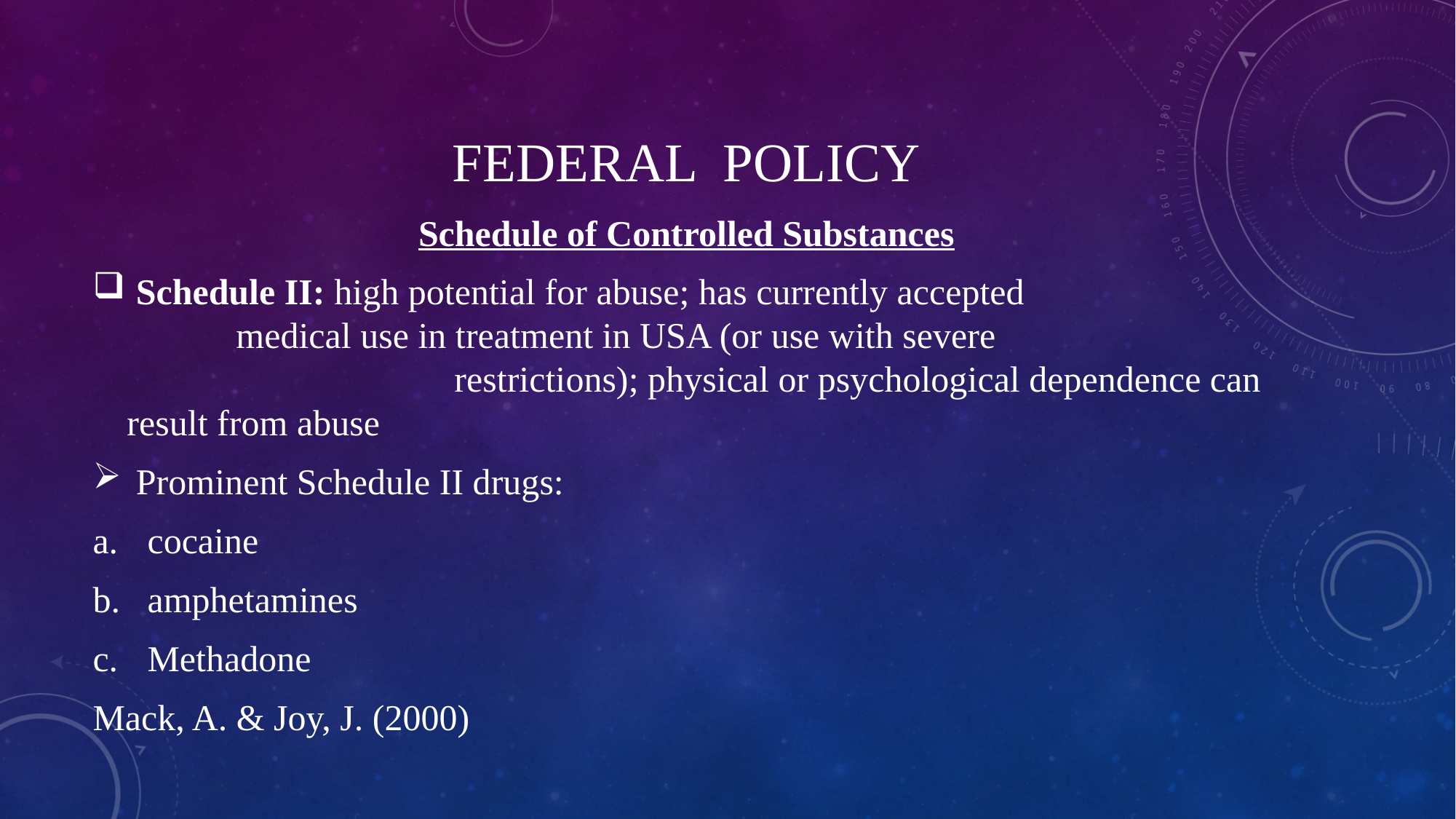

# Federal  policy
Schedule of Controlled Substances
 Schedule II: high potential for abuse; has currently accepted 			medical use in treatment in USA (or use with severe 					restrictions); physical or psychological dependence can result from abuse
 Prominent Schedule II drugs:
cocaine
amphetamines
Methadone
Mack, A. & Joy, J. (2000)